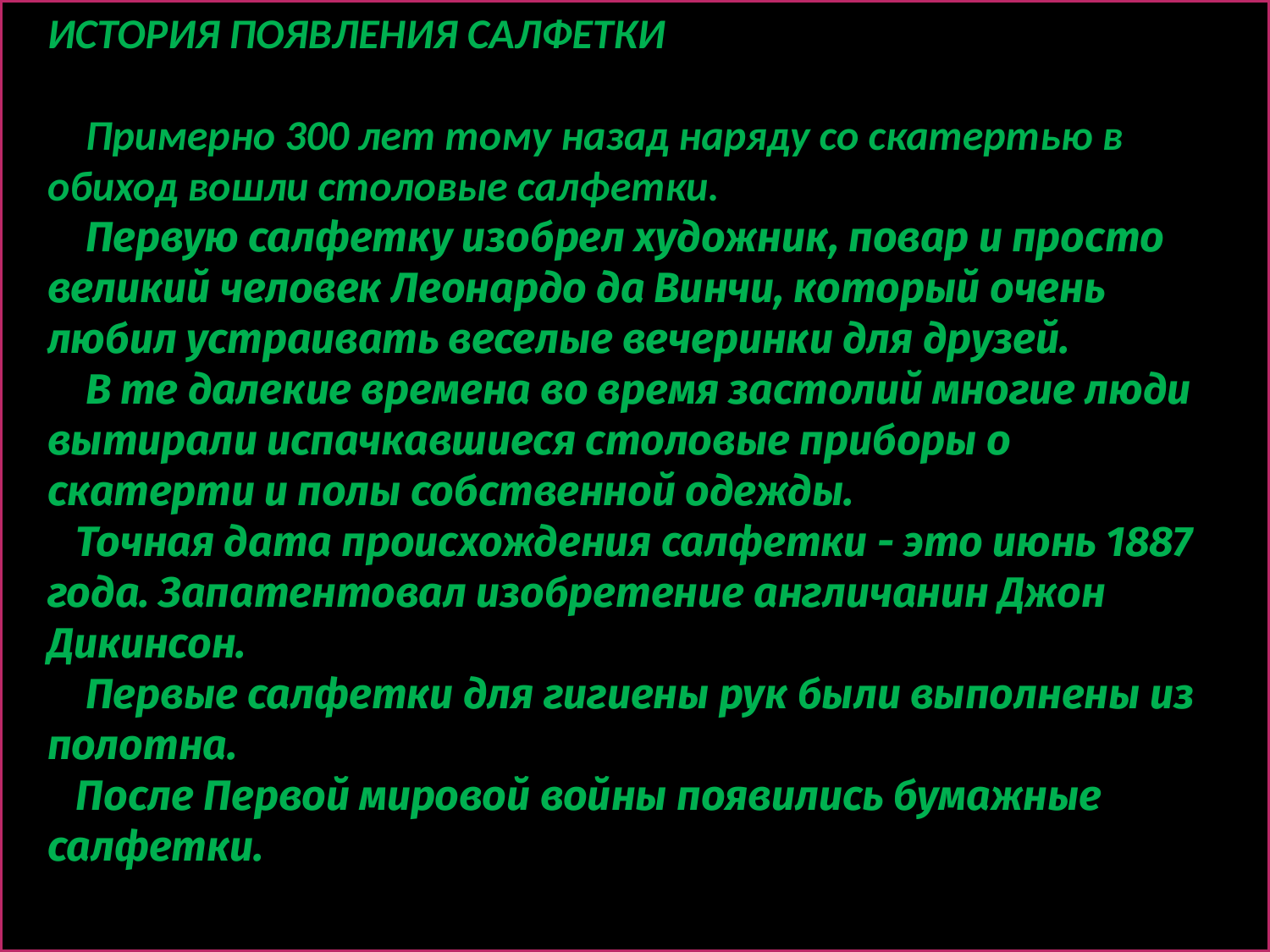

ИСТОРИЯ ПОЯВЛЕНИЯ САЛФЕТКИ
    Примерно 300 лет тому назад наряду со скатертью в обиход вошли столовые салфетки.
    Первую салфетку изобрел художник, повар и просто великий человек Леонардо да Винчи, который очень любил устраивать веселые вечеринки для друзей.
    В те далекие времена во время застолий многие люди вытирали испачкавшиеся столовые приборы о скатерти и полы собственной одежды.
   Точная дата происхождения салфетки - это июнь 1887 года. Запатентовал изобретение англичанин Джон Дикинсон.
    Первые салфетки для гигиены рук были выполнены из полотна.
   После Первой мировой войны появились бумажные салфетки.